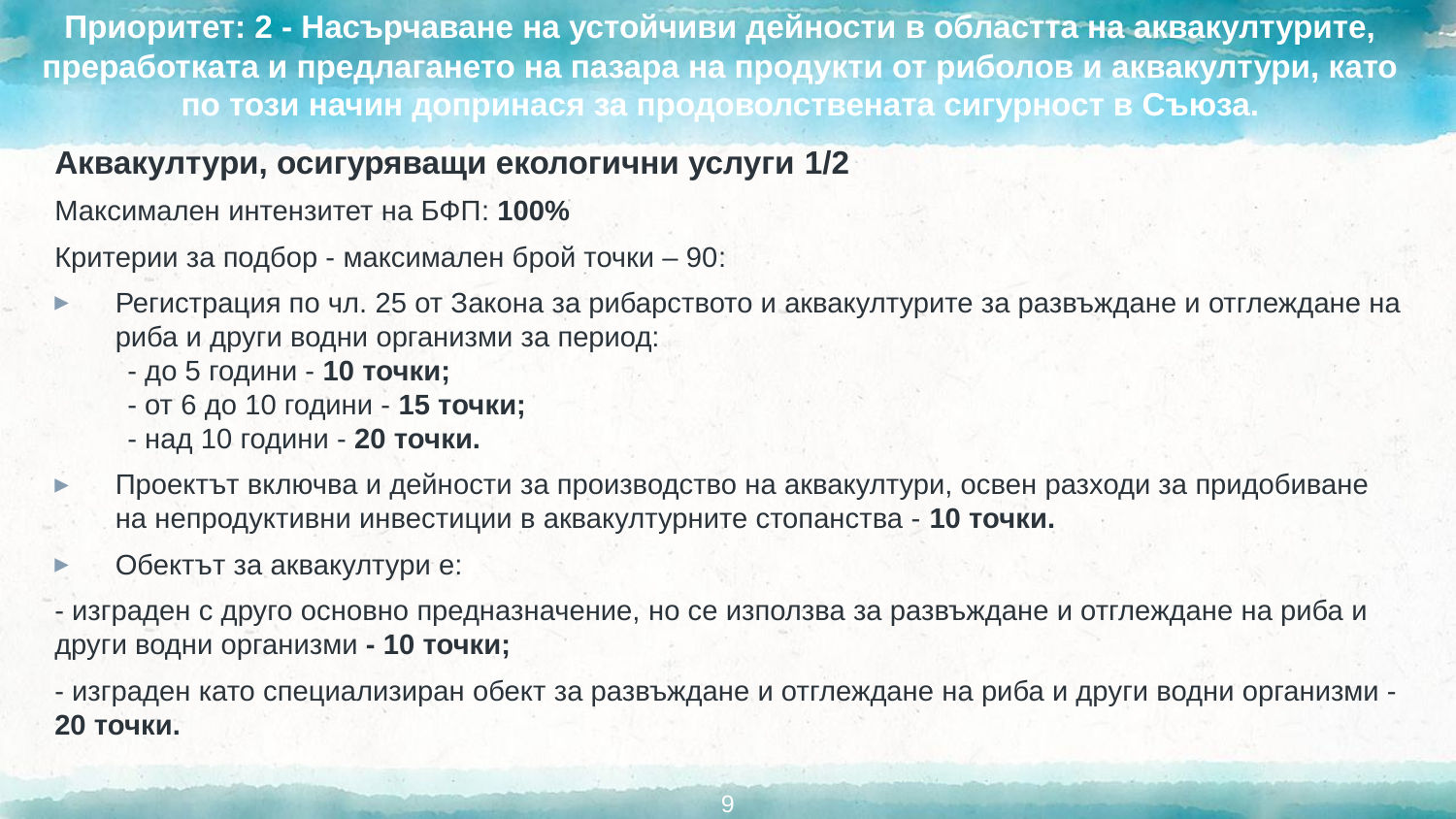

# Приоритет: 2 - Насърчаване на устойчиви дейности в областта на аквакултурите, преработката и предлагането на пазара на продукти от риболов и аквакултури, като по този начин допринася за продоволствената сигурност в Съюза.
Аквакултури, осигуряващи екологични услуги 1/2
Максимален интензитет на БФП: 100%
Критерии за подбор - максимален брой точки – 90:
Регистрация по чл. 25 от Закона за рибарството и аквакултурите за развъждане и отглеждане на риба и други водни организми за период:
- до 5 години - 10 точки;
- от 6 до 10 години - 15 точки;
- над 10 години - 20 точки.
Проектът включва и дейности за производство на аквакултури, освен разходи за придобиване на непродуктивни инвестиции в аквакултурните стопанства - 10 точки.
Обектът за аквакултури е:
- изграден с друго основно предназначение, но се използва за развъждане и отглеждане на риба и други водни организми - 10 точки;
- изграден като специализиран обект за развъждане и отглеждане на риба и други водни организми - 20 точки.
9